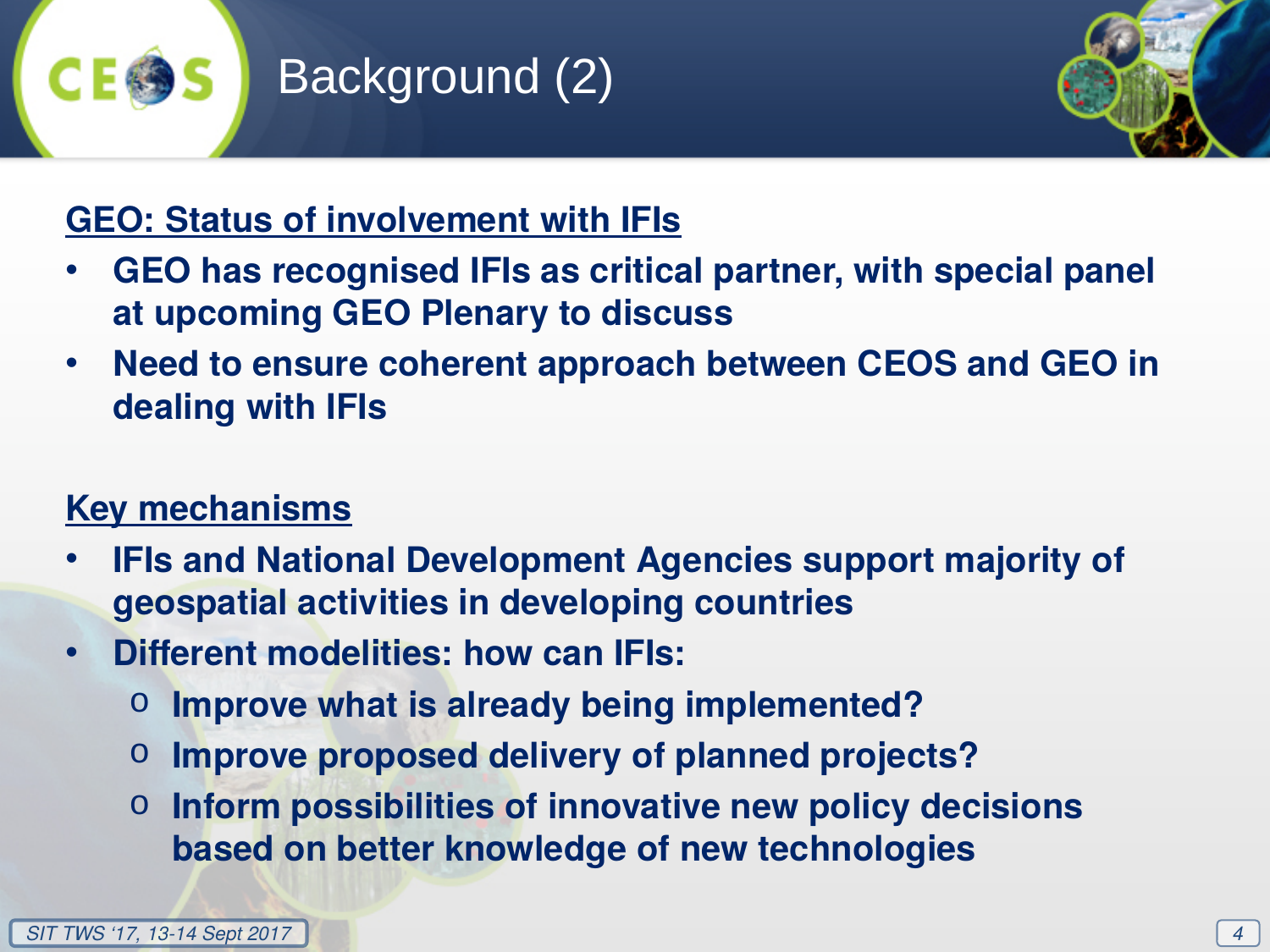

Background (2)
GEO: Status of involvement with IFIs
GEO has recognised IFIs as critical partner, with special panel at upcoming GEO Plenary to discuss
Need to ensure coherent approach between CEOS and GEO in dealing with IFIs

Key mechanisms
IFIs and National Development Agencies support majority of geospatial activities in developing countries
Different modelities: how can IFIs:
Improve what is already being implemented?
Improve proposed delivery of planned projects?
Inform possibilities of innovative new policy decisions based on better knowledge of new technologies

4